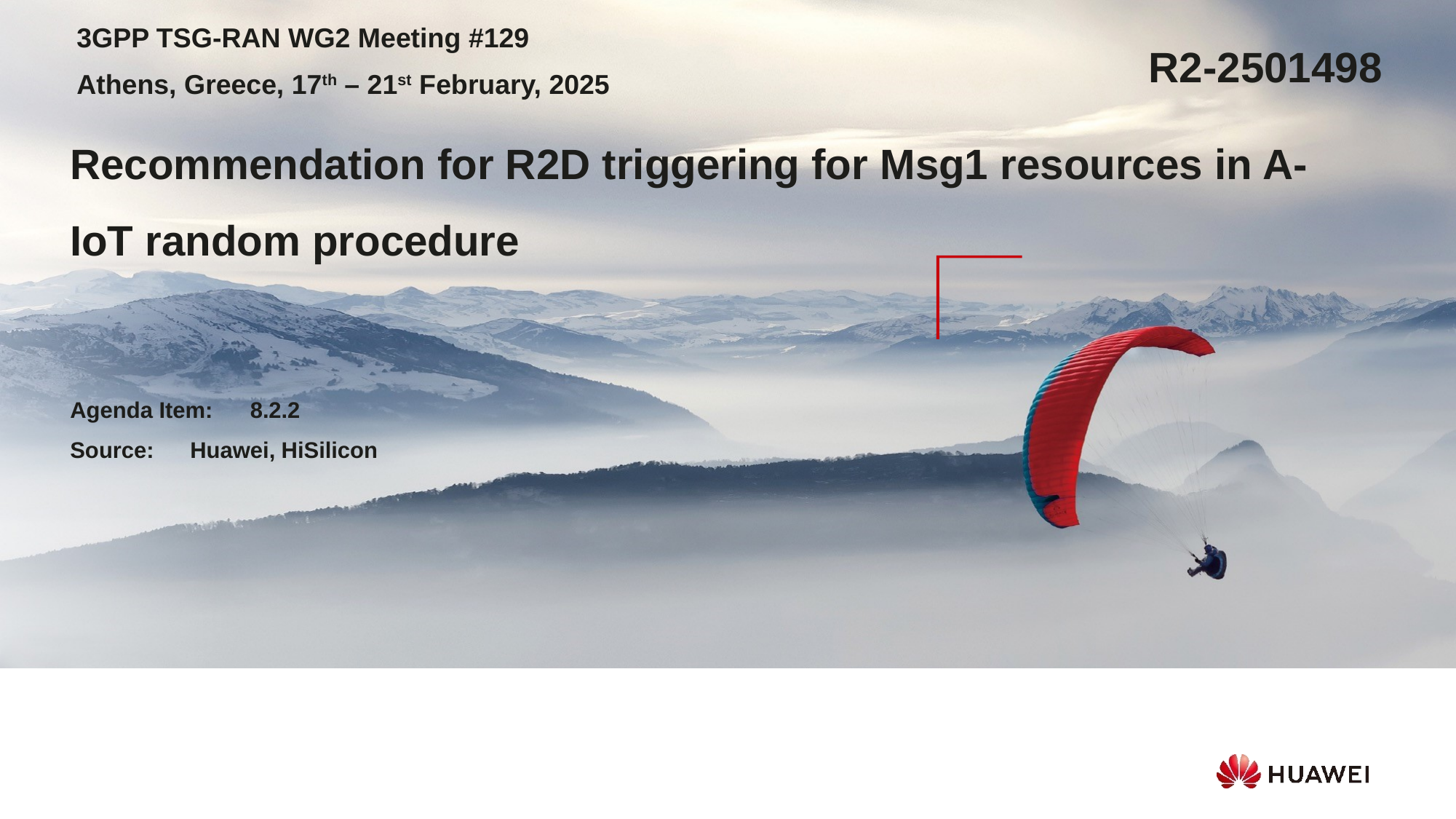

3GPP TSG-RAN WG2 Meeting #129
Athens, Greece, 17th – 21st February, 2025
R2-2501498
# Recommendation for R2D triggering for Msg1 resources in A-IoT random procedure
Agenda Item:	8.2.2
Source:	Huawei, HiSilicon